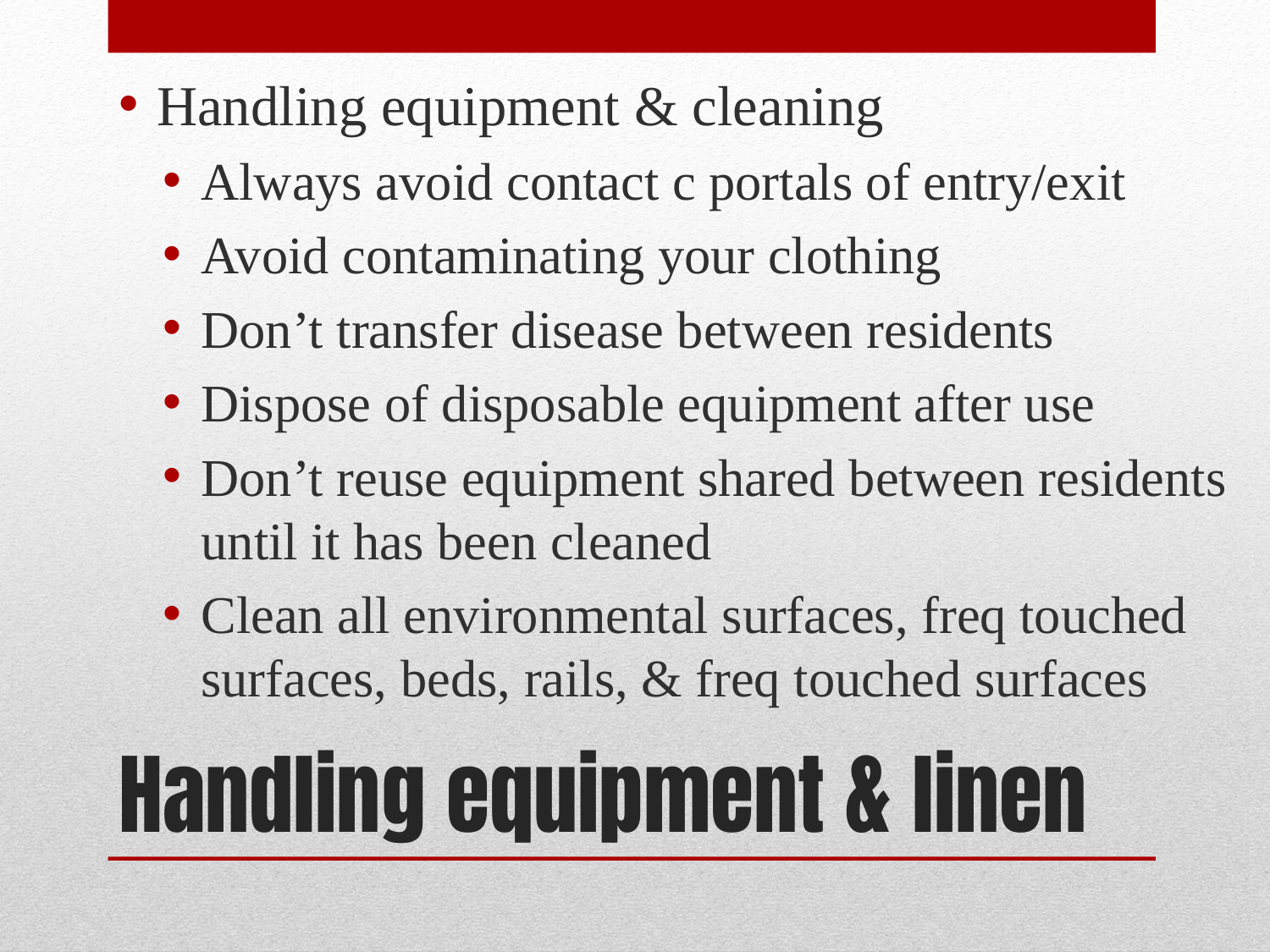

Handling equipment & cleaning
Always avoid contact c portals of entry/exit
Avoid contaminating your clothing
Don’t transfer disease between residents
Dispose of disposable equipment after use
Don’t reuse equipment shared between residents until it has been cleaned
Clean all environmental surfaces, freq touched surfaces, beds, rails, & freq touched surfaces
# Handling equipment & linen